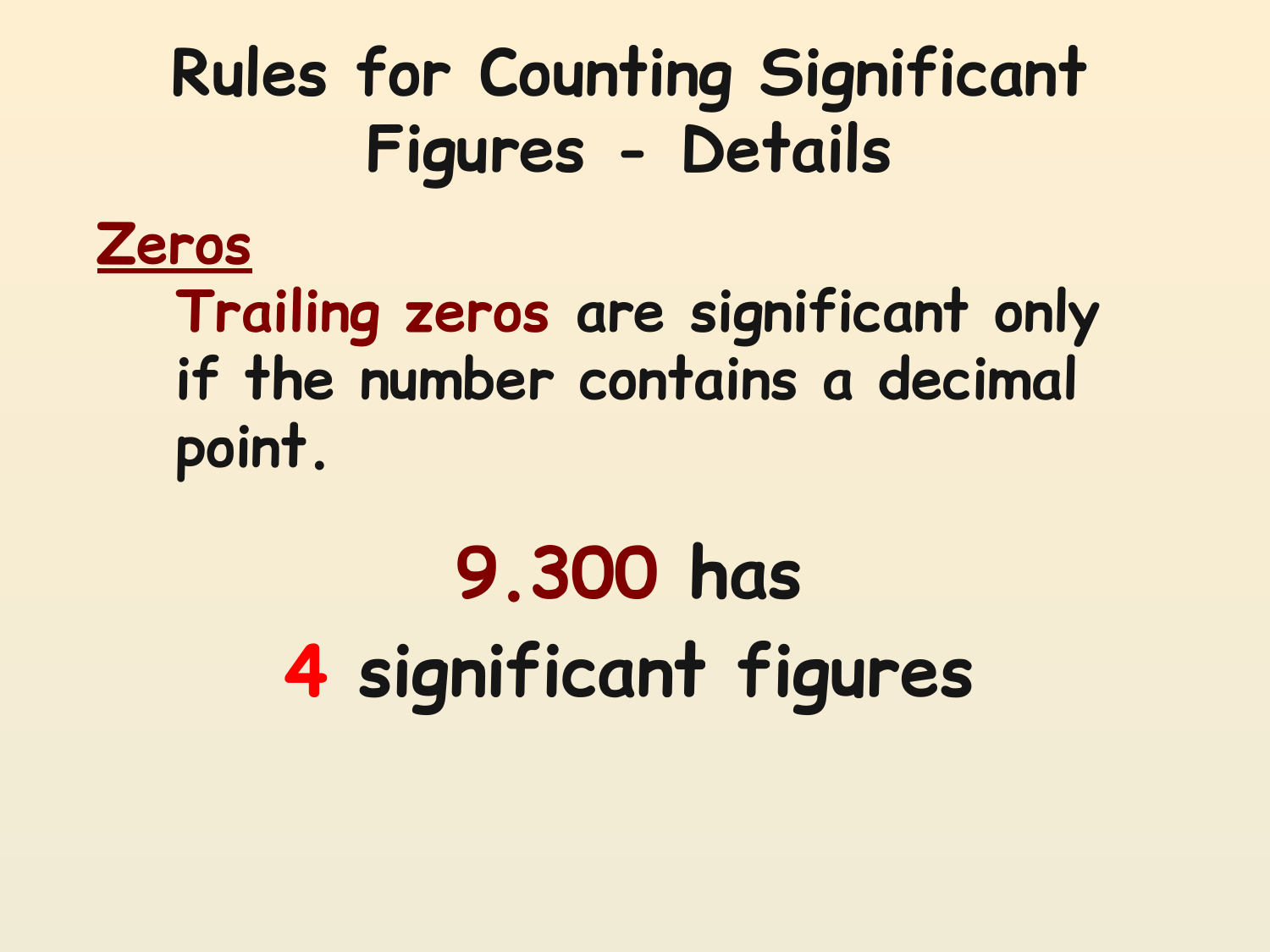

# Rules for Counting Significant Figures - Details
Zeros
	Trailing zeros are significant only if the number contains a decimal point.
9.300 has
4 significant figures